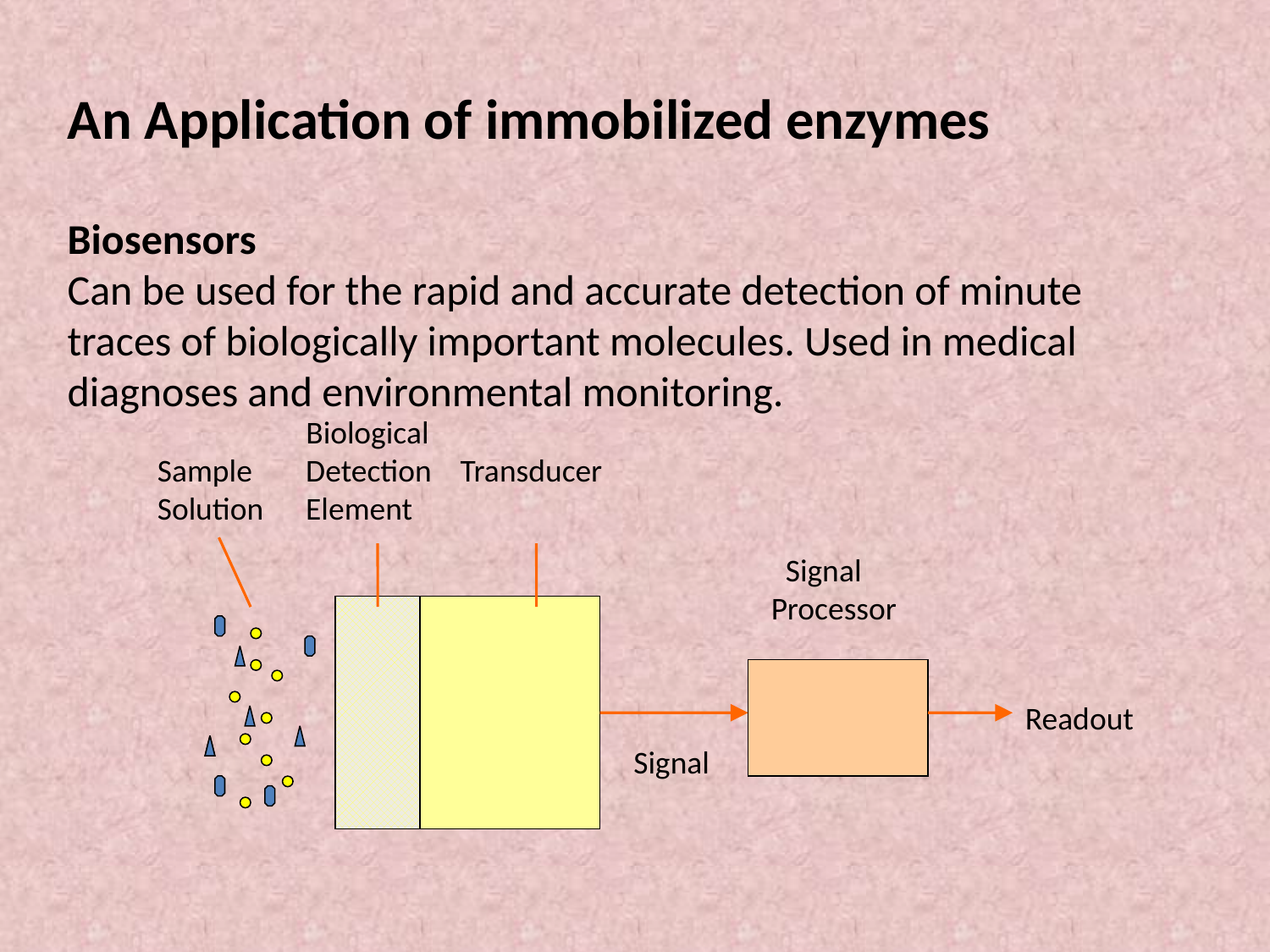

# An Application of immobilized enzymes
Biosensors
Can be used for the rapid and accurate detection of minute traces of biologically important molecules. Used in medical diagnoses and environmental monitoring.
	   Biological
Sample 	   Detection    Transducer
Solution	   Element

  Signal    Processor

Readout

Signal